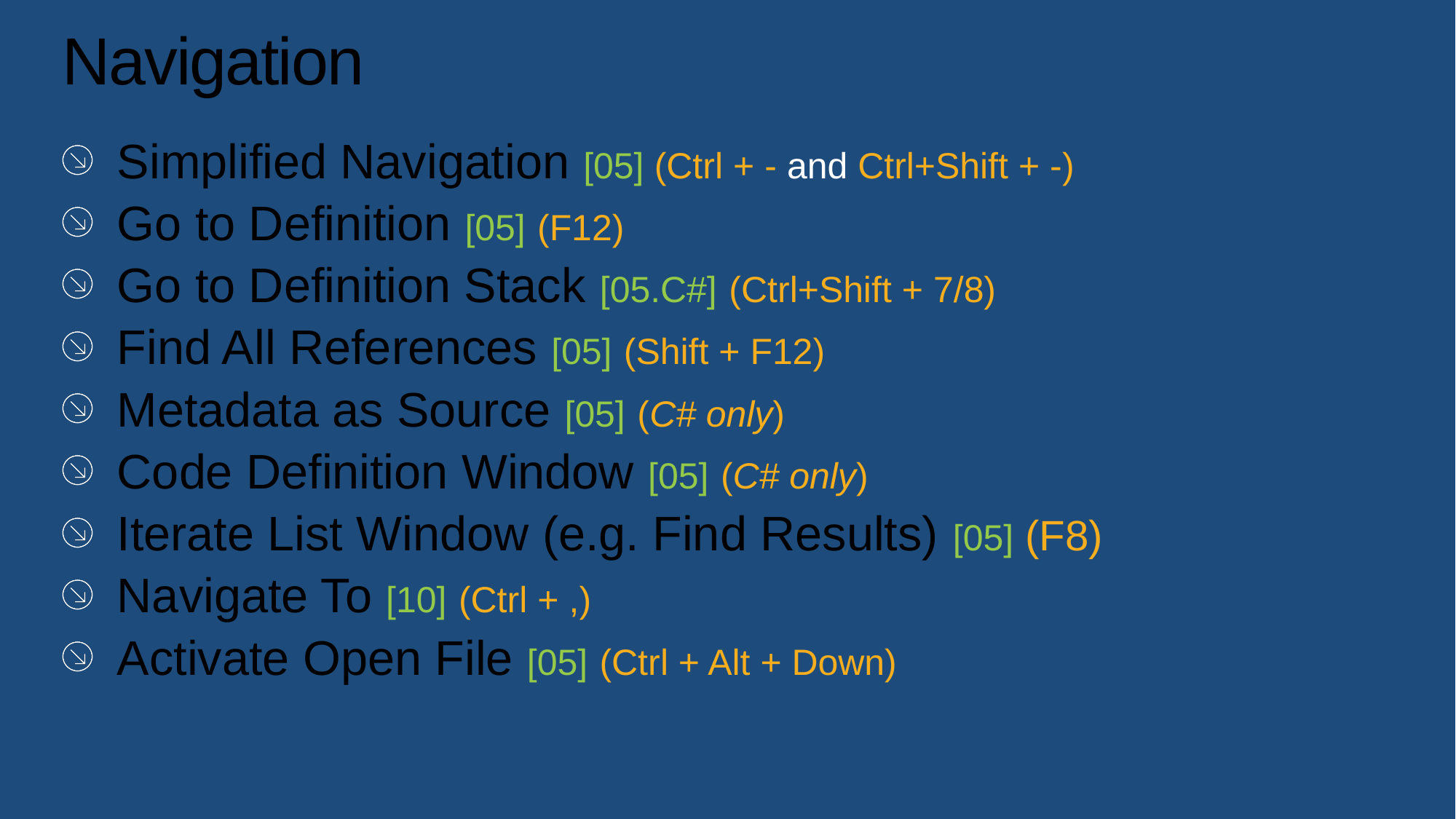

# Navigation
Simplified Navigation [05] (Ctrl + - and Ctrl+Shift + -)
Go to Definition [05] (F12)
Go to Definition Stack [05.C#] (Ctrl+Shift + 7/8)
Find All References [05] (Shift + F12)
Metadata as Source [05] (C# only)
Code Definition Window [05] (C# only)
Iterate List Window (e.g. Find Results) [05] (F8)
Navigate To [10] (Ctrl + ,)
Activate Open File [05] (Ctrl + Alt + Down)